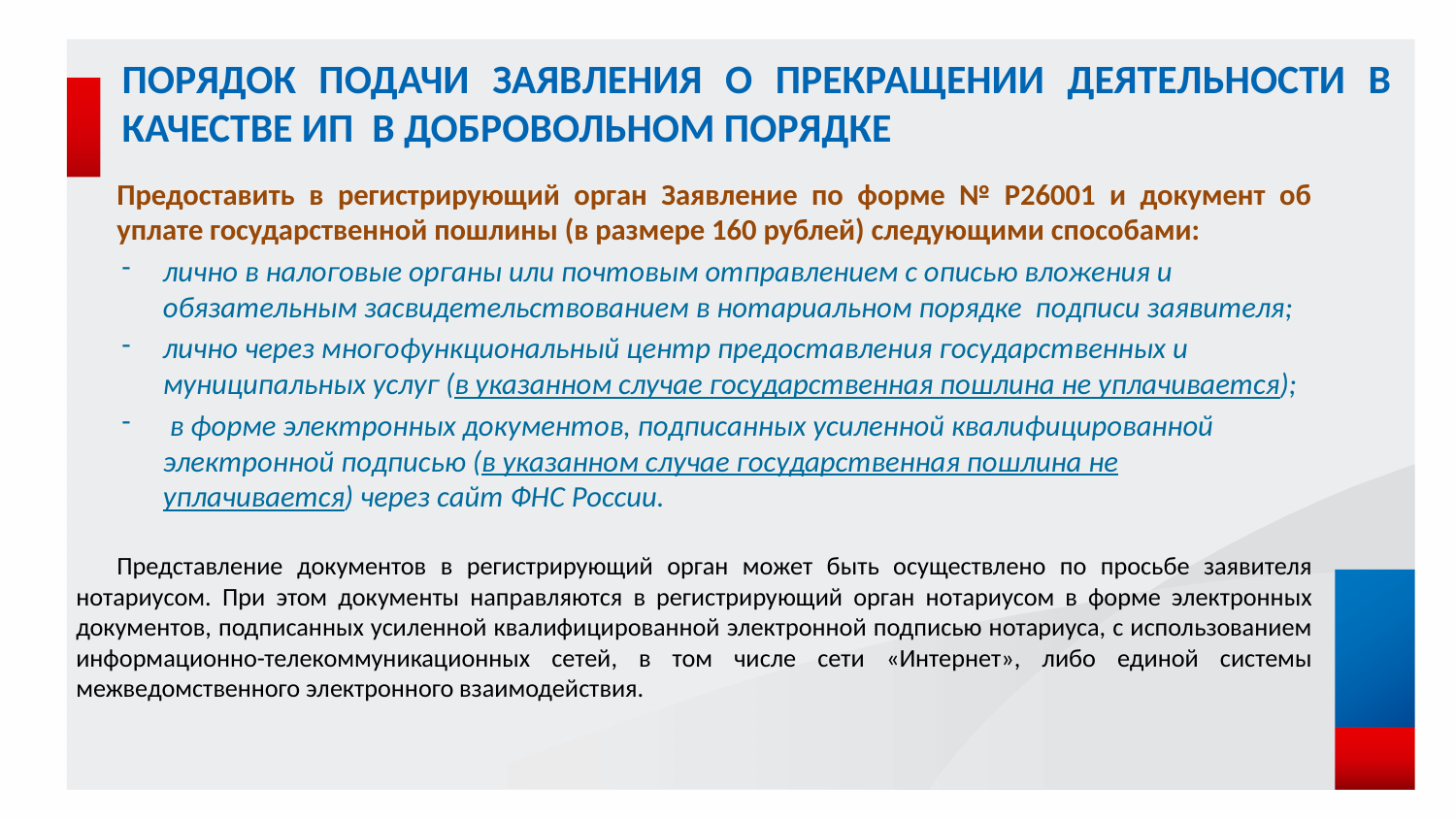

ПОРЯДОК ПОДАЧИ ЗАЯВЛЕНИЯ О ПРЕКРАЩЕНИИ ДЕЯТЕЛЬНОСТИ В КАЧЕСТВЕ ИП  В ДОБРОВОЛЬНОМ ПОРЯДКЕ
Предоставить в регистрирующий орган Заявление по форме № Р26001 и документ об уплате государственной пошлины (в размере 160 рублей) следующими способами:
лично в налоговые органы или почтовым отправлением с описью вложения и обязательным засвидетельствованием в нотариальном порядке  подписи заявителя;
лично через многофункциональный центр предоставления государственных и муниципальных услуг (в указанном случае государственная пошлина не уплачивается);
 в форме электронных документов, подписанных усиленной квалифицированной электронной подписью (в указанном случае государственная пошлина не уплачивается) через сайт ФНС России.

Представление документов в регистрирующий орган может быть осуществлено по просьбе заявителя нотариусом. При этом документы направляются в регистрирующий орган нотариусом в форме электронных документов, подписанных усиленной квалифицированной электронной подписью нотариуса, с использованием информационно-телекоммуникационных сетей, в том числе сети «Интернет», либо единой системы межведомственного электронного взаимодействия.